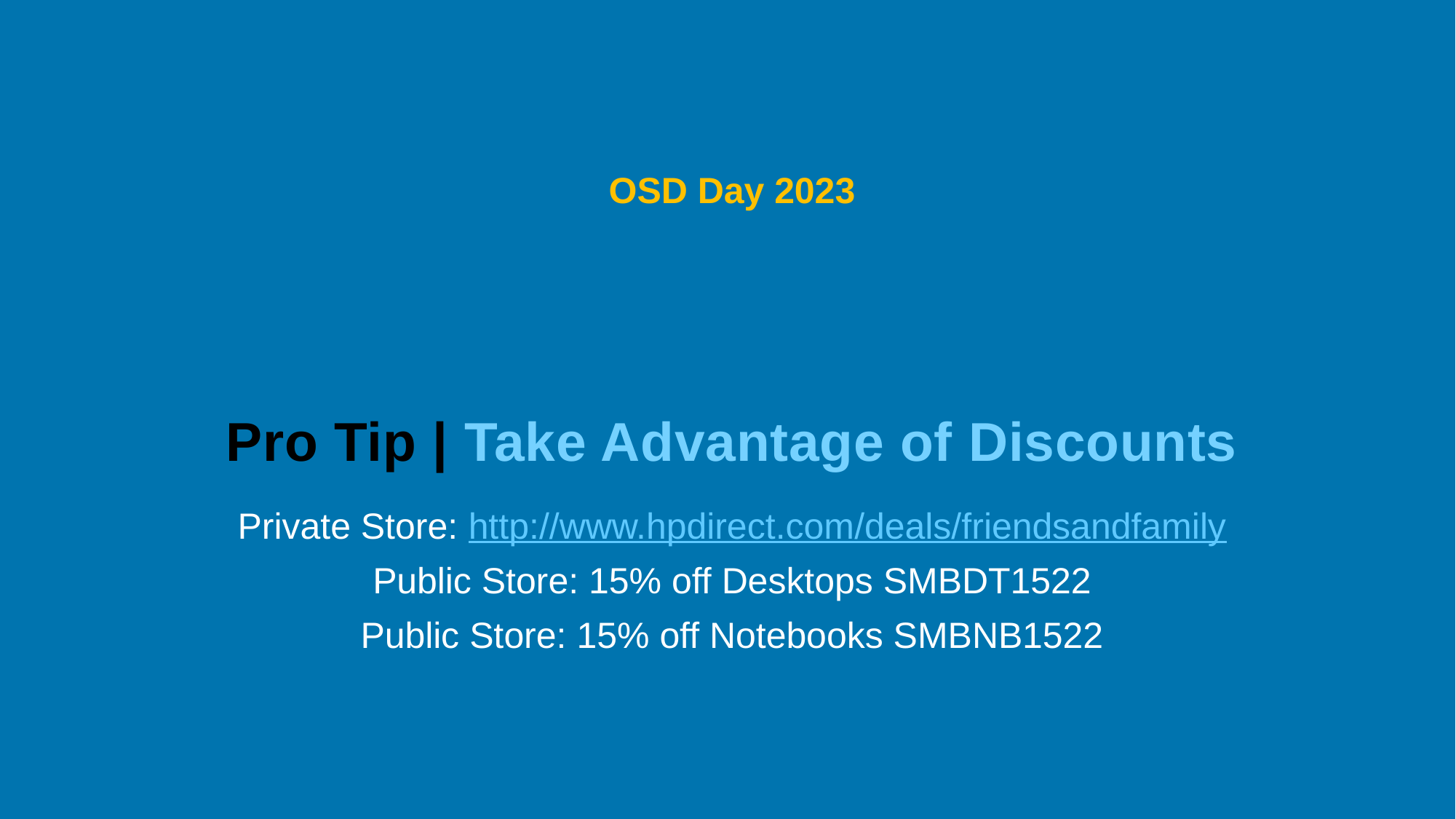

OSD Day 2023
# Pro Tip | Take Advantage of Discounts
Private Store: http://www.hpdirect.com/deals/friendsandfamily
Public Store: 15% off Desktops SMBDT1522
Public Store: 15% off Notebooks SMBNB1522